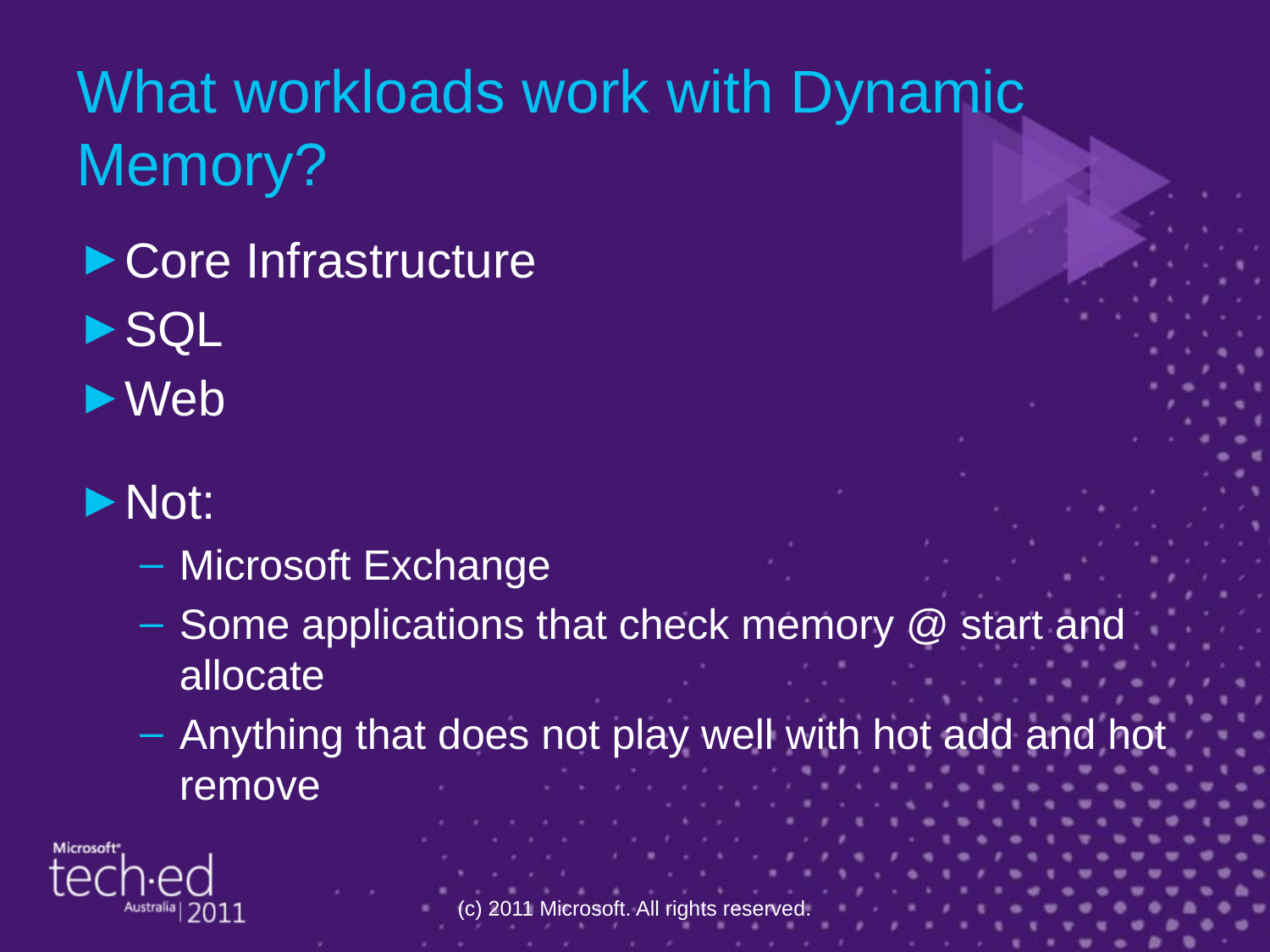

# What workloads work with Dynamic Memory?
Core Infrastructure
SQL
Web

Not:
Microsoft Exchange
Some applications that check memory @ start and allocate
Anything that does not play well with hot add and hot remove
(c) 2011 Microsoft. All rights reserved.